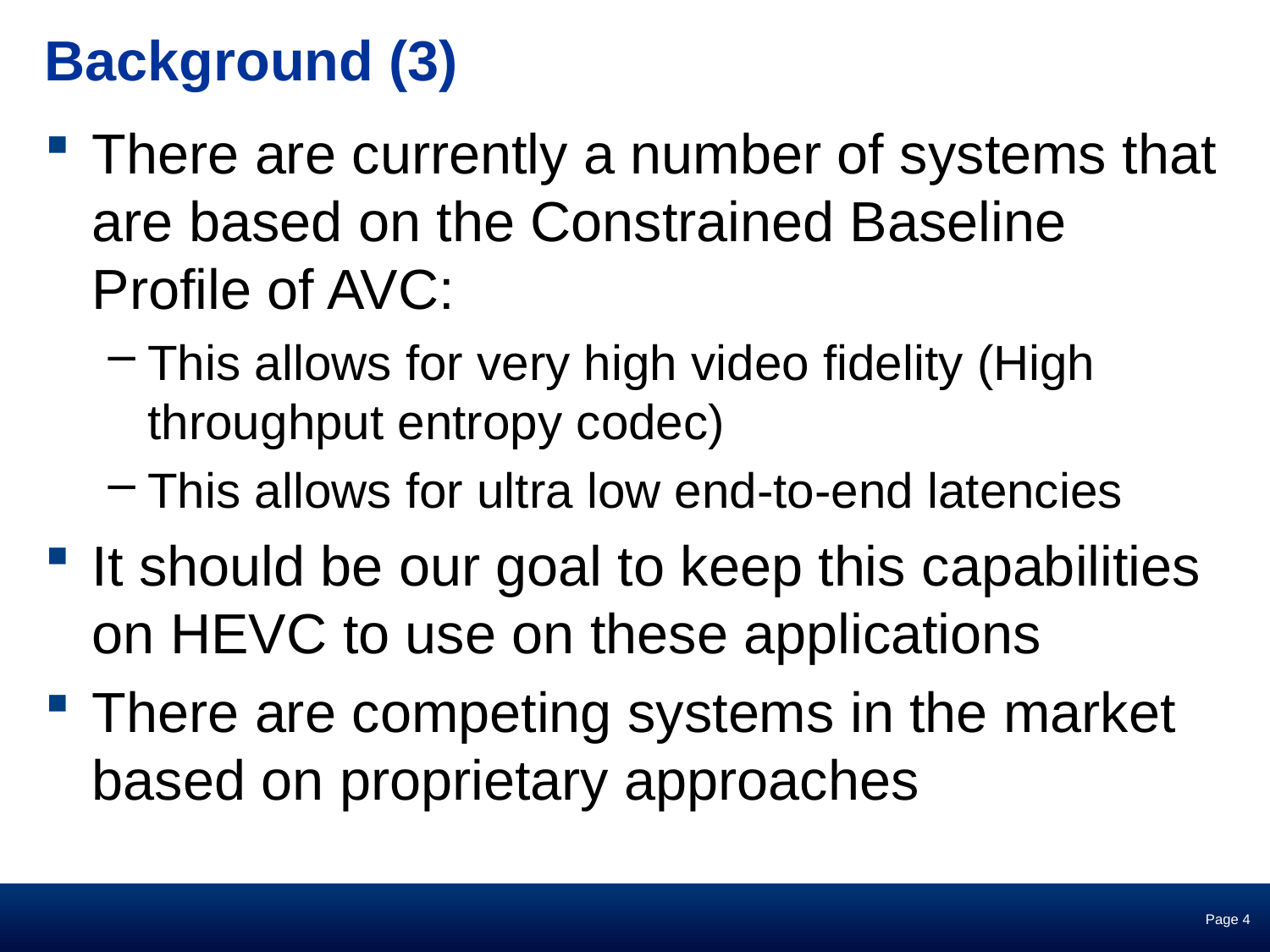

# Background (3)
There are currently a number of systems that are based on the Constrained Baseline Profile of AVC:
This allows for very high video fidelity (High throughput entropy codec)
This allows for ultra low end-to-end latencies
It should be our goal to keep this capabilities on HEVC to use on these applications
There are competing systems in the market based on proprietary approaches